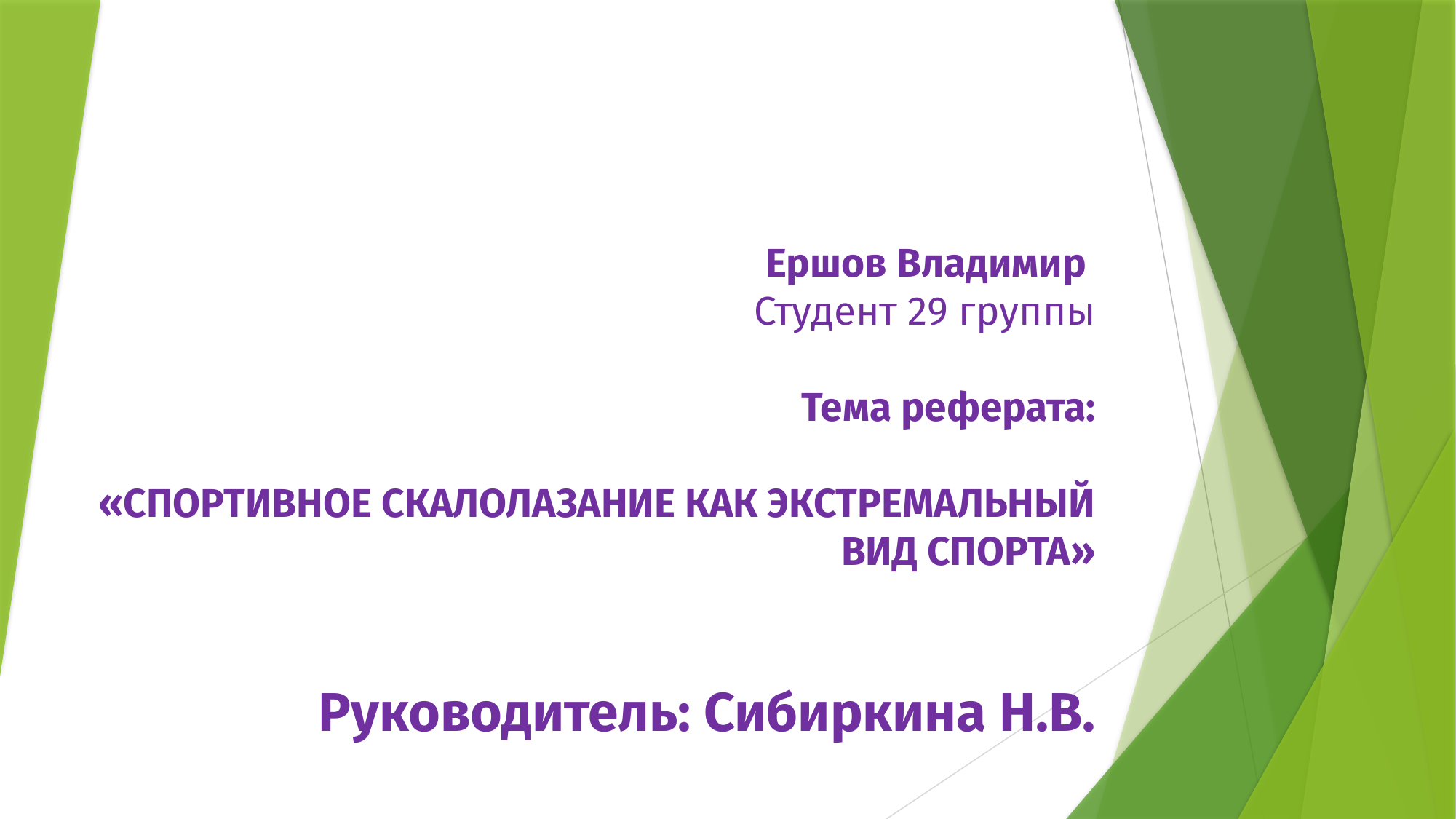

# Ершов Владимир Студент 29 группы Тема реферата: «СПОРТИВНОЕ СКАЛОЛАЗАНИЕ КАК ЭКСТРЕМАЛЬНЫЙ ВИД СПОРТА»
Руководитель: Сибиркина Н.В.